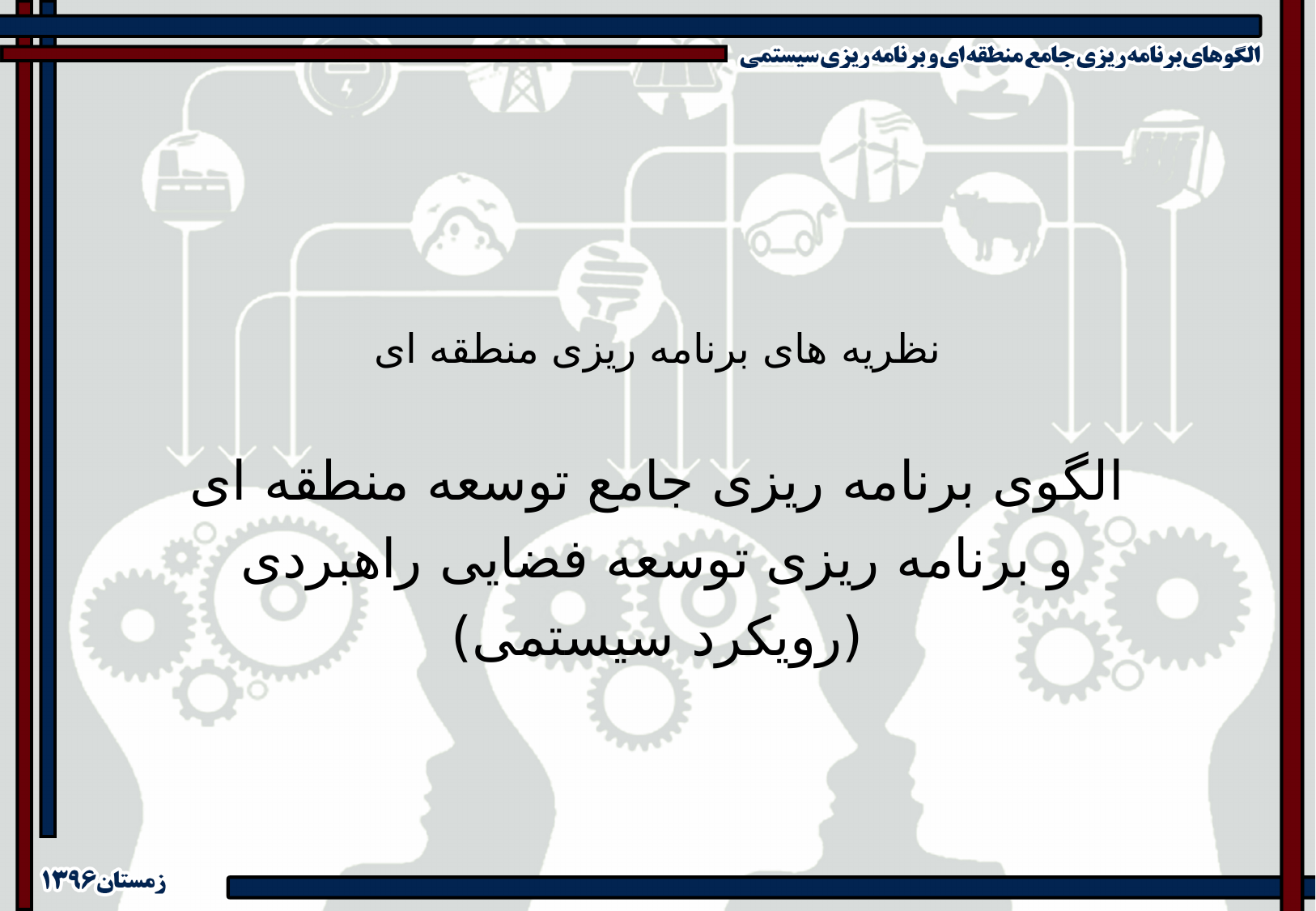

# نظریه های برنامه ریزی منطقه ای
الگوی برنامه ریزی جامع توسعه منطقه ای و برنامه ریزی توسعه فضایی راهبردی (رویکرد سیستمی)